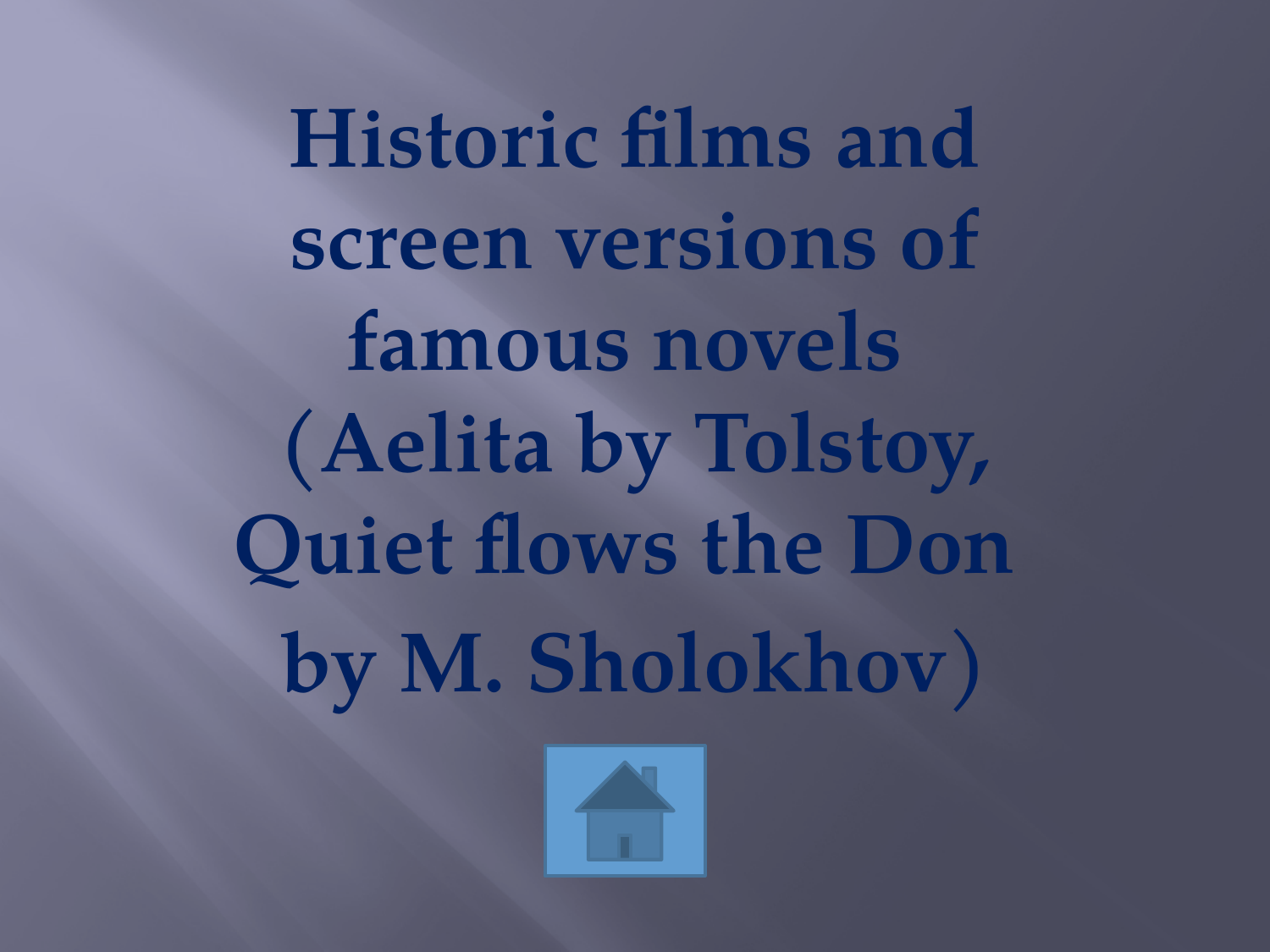

Historic films and screen versions of famous novels  (Aelita by Tolstoy, Quiet flows the Don
by M. Sholokhov)
#